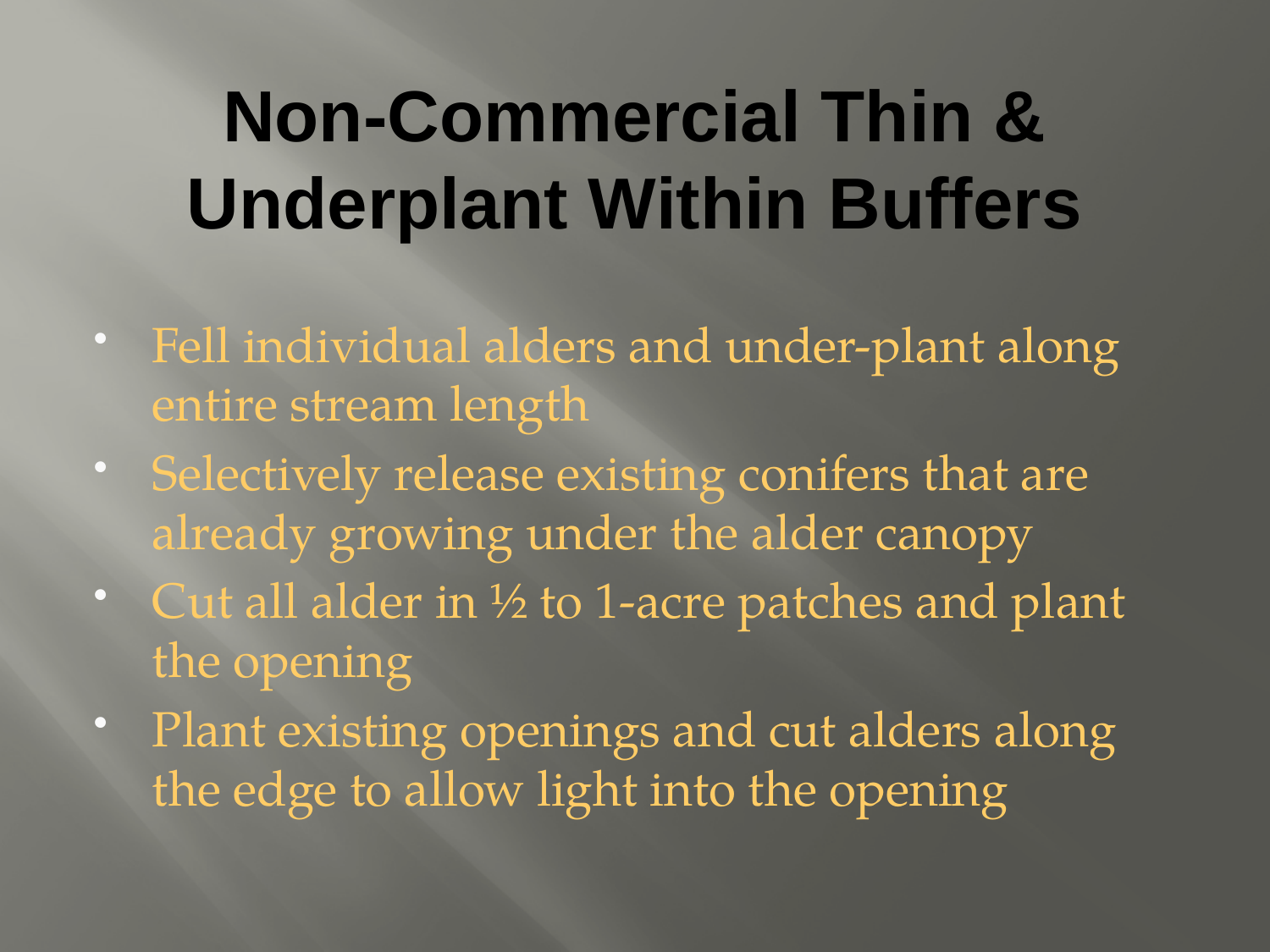

# Non-Commercial Thin & Underplant Within Buffers
Fell individual alders and under-plant along entire stream length
Selectively release existing conifers that are already growing under the alder canopy
Cut all alder in ½ to 1-acre patches and plant the opening
Plant existing openings and cut alders along the edge to allow light into the opening